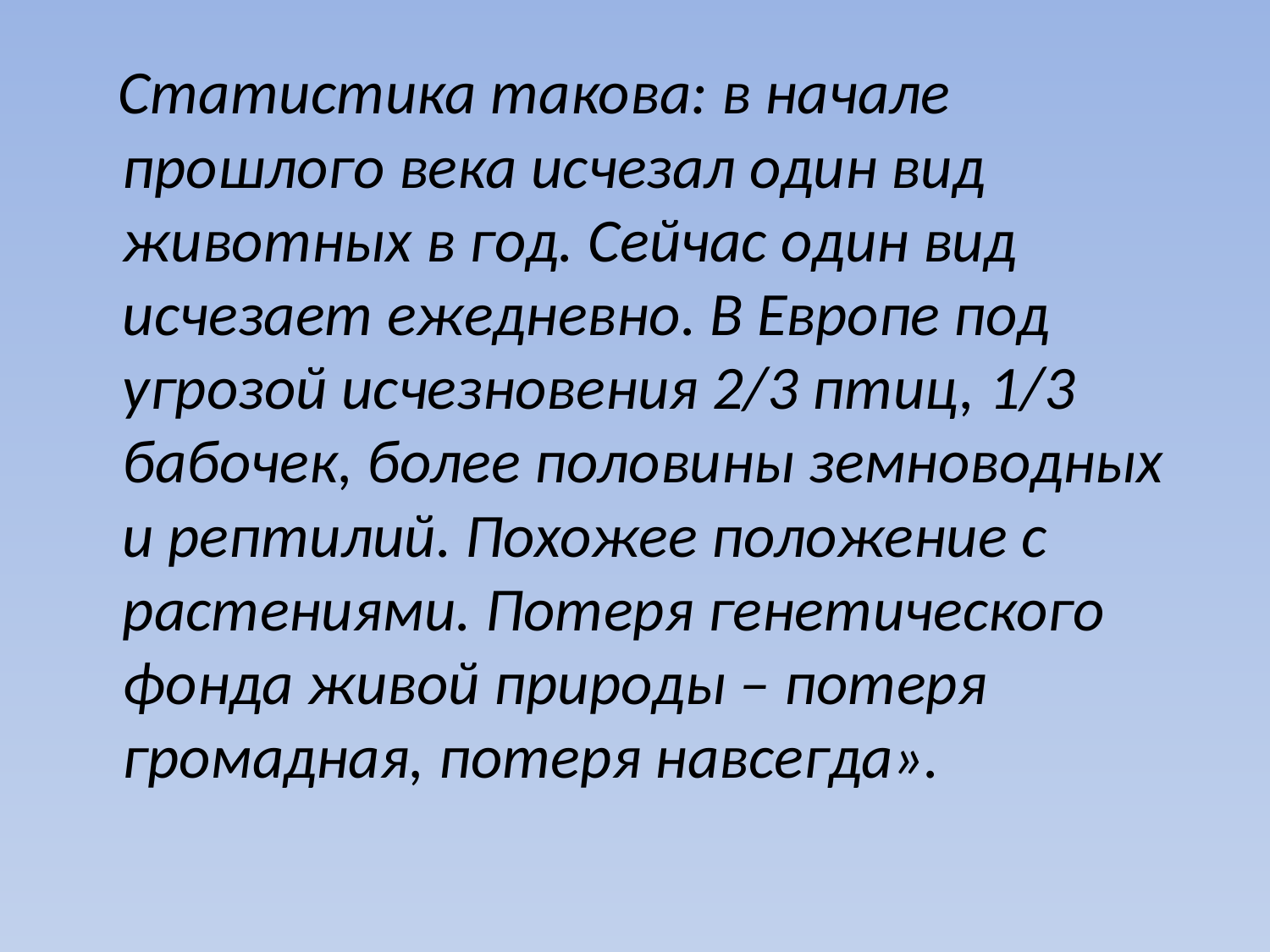

Статистика такова: в начале прошлого века исчезал один вид животных в год. Сейчас один вид исчезает ежедневно. В Европе под угрозой исчезновения 2/3 птиц, 1/3 бабочек, более половины земноводных и рептилий. Похожее положение с растениями. Потеря генетического фонда живой природы – потеря громадная, потеря навсегда».